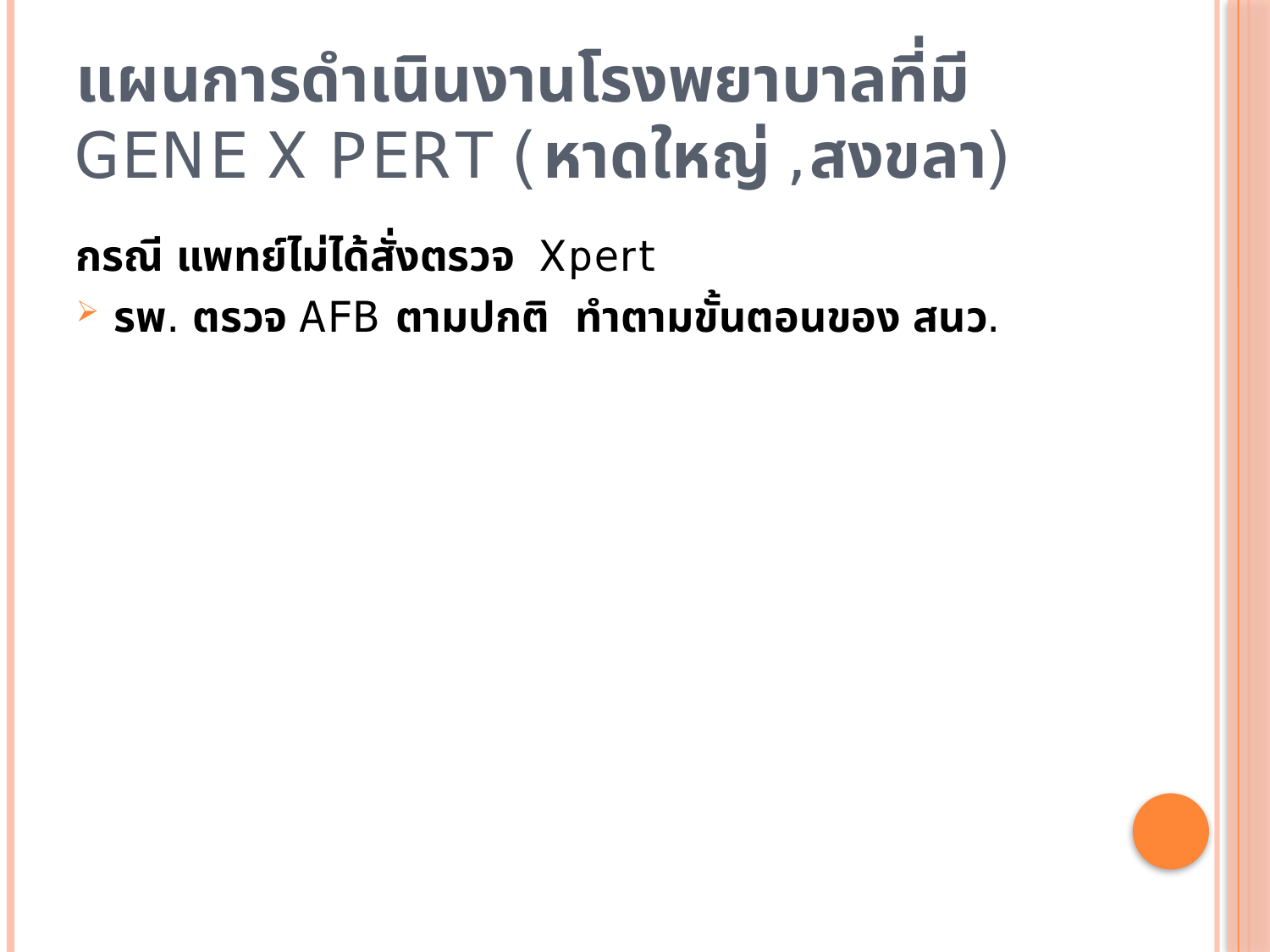

# แผนการดำเนินงานโรงพยาบาลที่มี gene X pert (หาดใหญ่ ,สงขลา)
กรณี แพทย์ไม่ได้สั่งตรวจ  Xpert
รพ. ตรวจ AFB ตามปกติ  ทำตามขั้นตอนของ สนว.